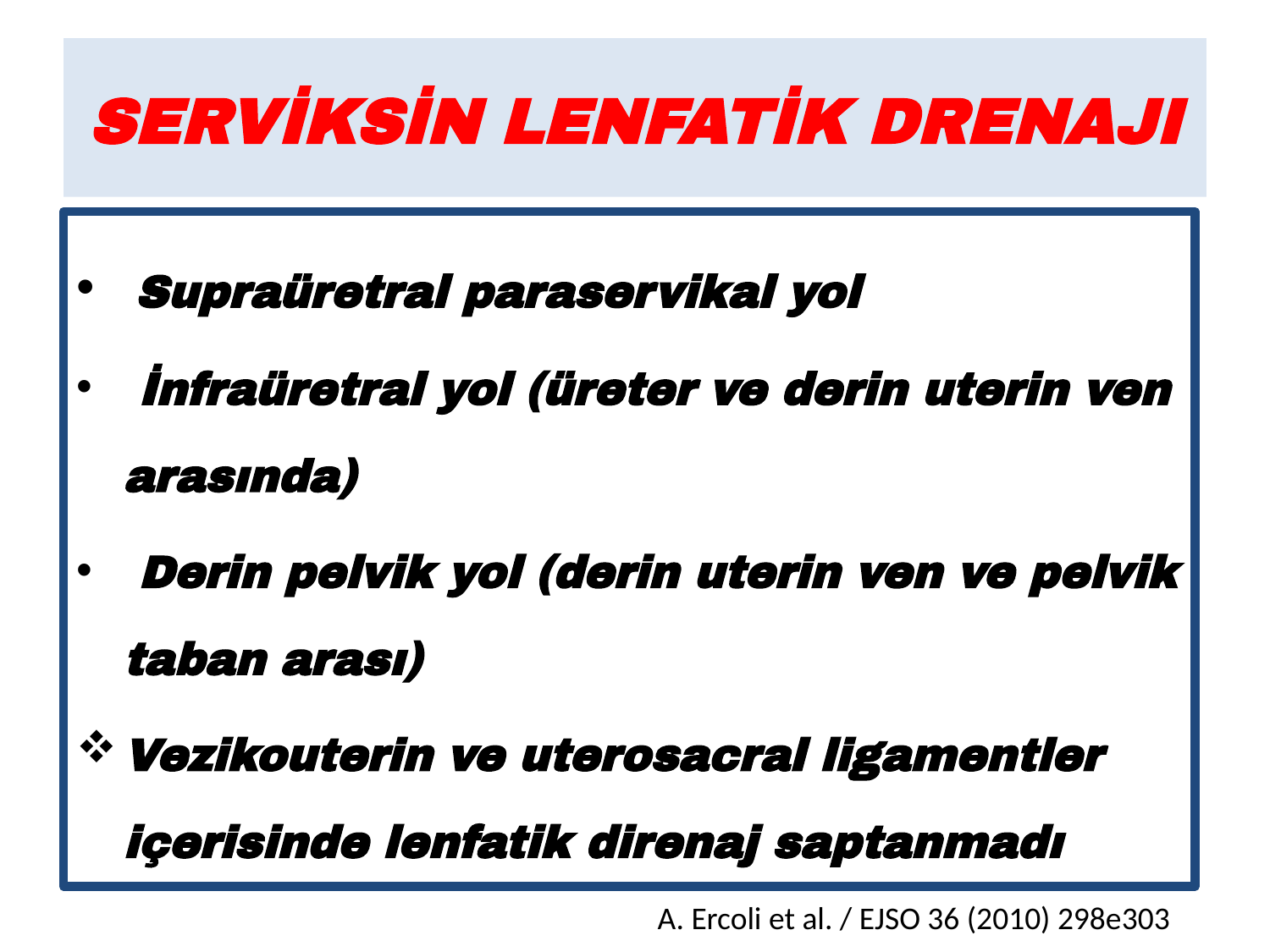

# SERVİKSİN LENFATİK DRENAJI
 Supraüretral paraservikal yol
 İnfraüretral yol (üreter ve derin uterin ven arasında)
 Derin pelvik yol (derin uterin ven ve pelvik taban arası)
Vezikouterin ve uterosacral ligamentler içerisinde lenfatik direnaj saptanmadı

A. Ercoli et al. / EJSO 36 (2010) 298e303